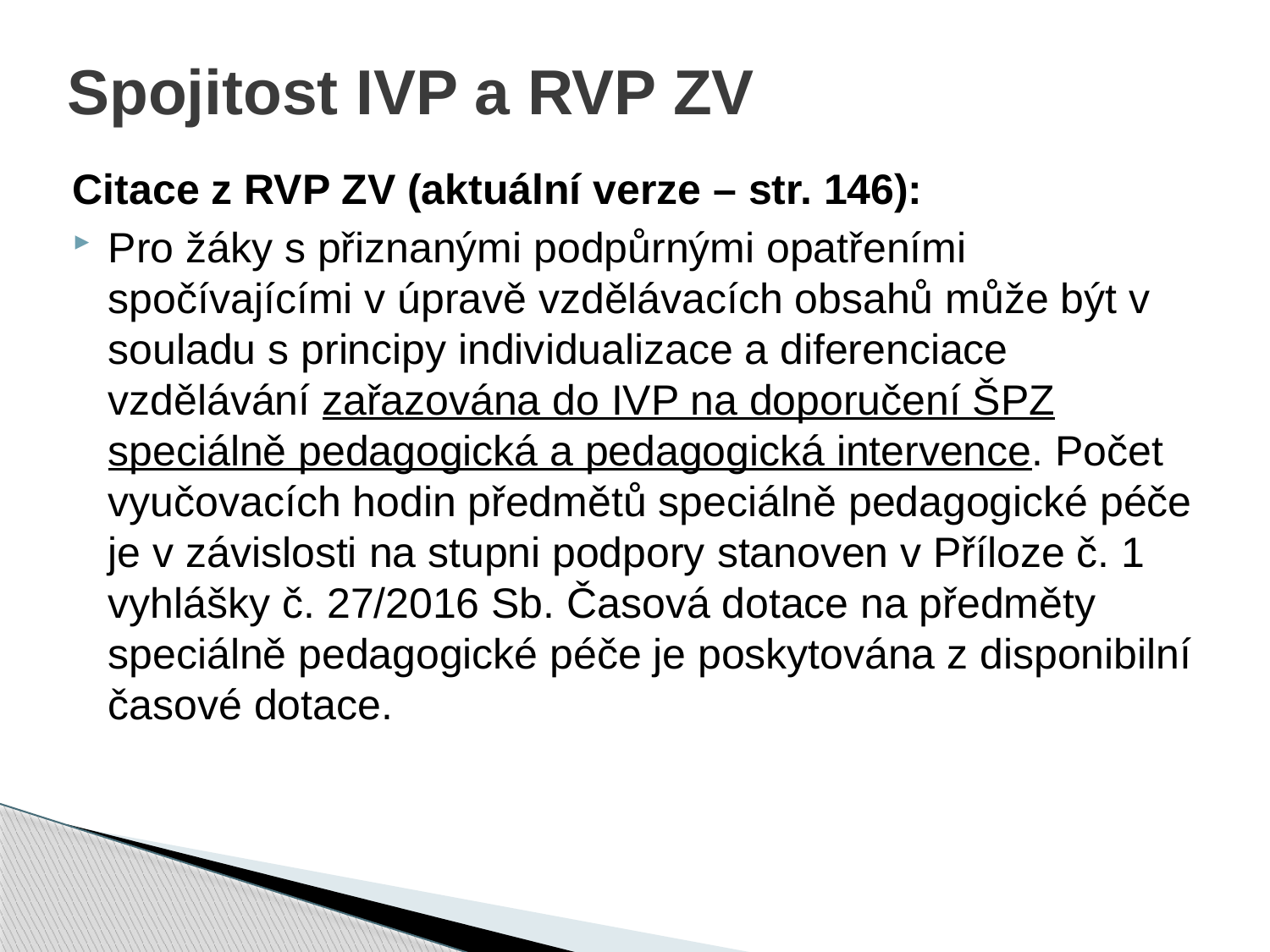

# Spojitost IVP a RVP ZV
Citace z RVP ZV (aktuální verze – str. 146):
Pro žáky s přiznanými podpůrnými opatřeními spočívajícími v úpravě vzdělávacích obsahů může být v souladu s principy individualizace a diferenciace vzdělávání zařazována do IVP na doporučení ŠPZ speciálně pedagogická a pedagogická intervence. Počet vyučovacích hodin předmětů speciálně pedagogické péče je v závislosti na stupni podpory stanoven v Příloze č. 1 vyhlášky č. 27/2016 Sb. Časová dotace na předměty speciálně pedagogické péče je poskytována z disponibilní časové dotace.